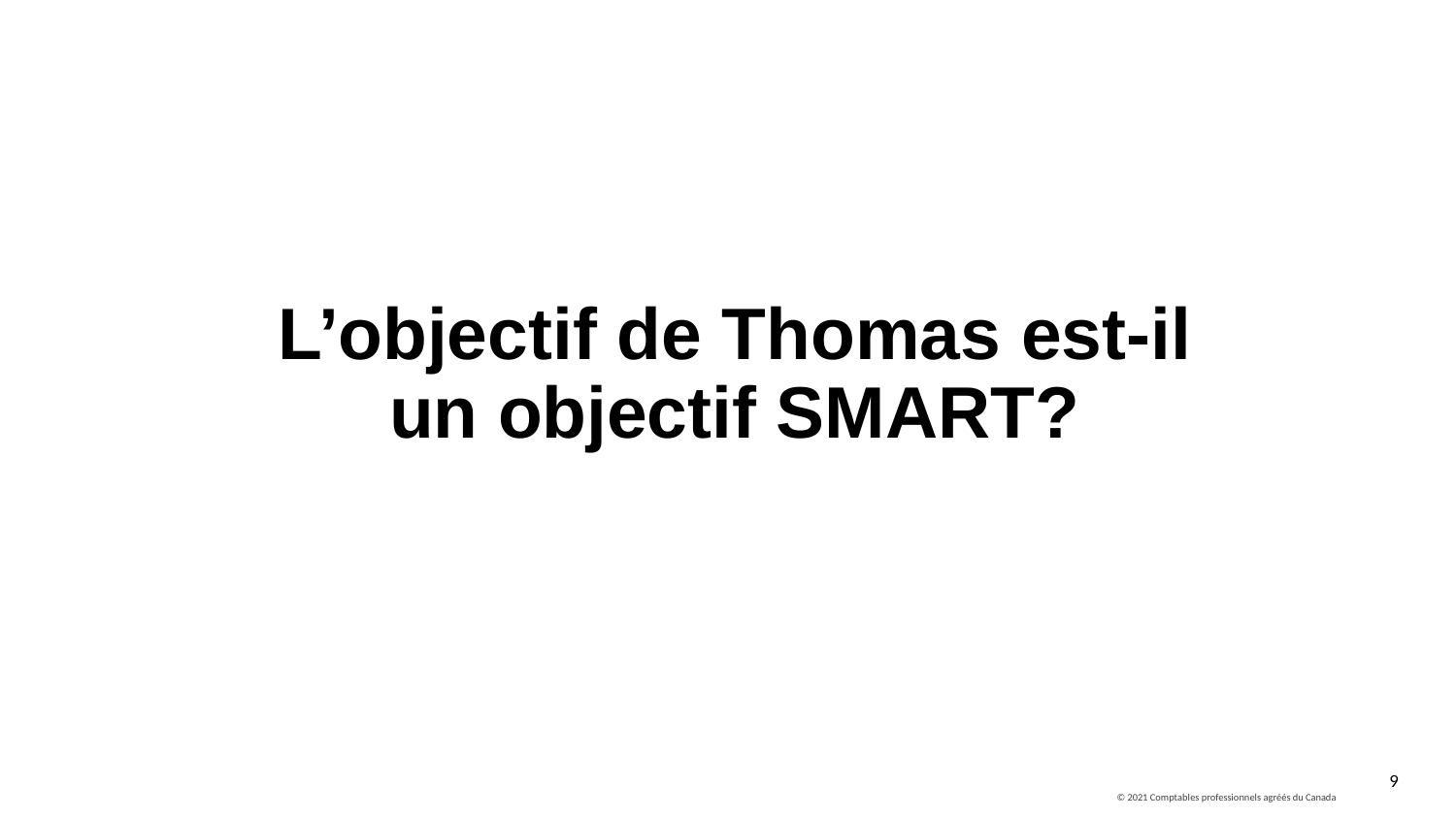

# L’objectif de Thomas est-il un objectif SMART?
9
© 2021 Comptables professionnels agréés du Canada